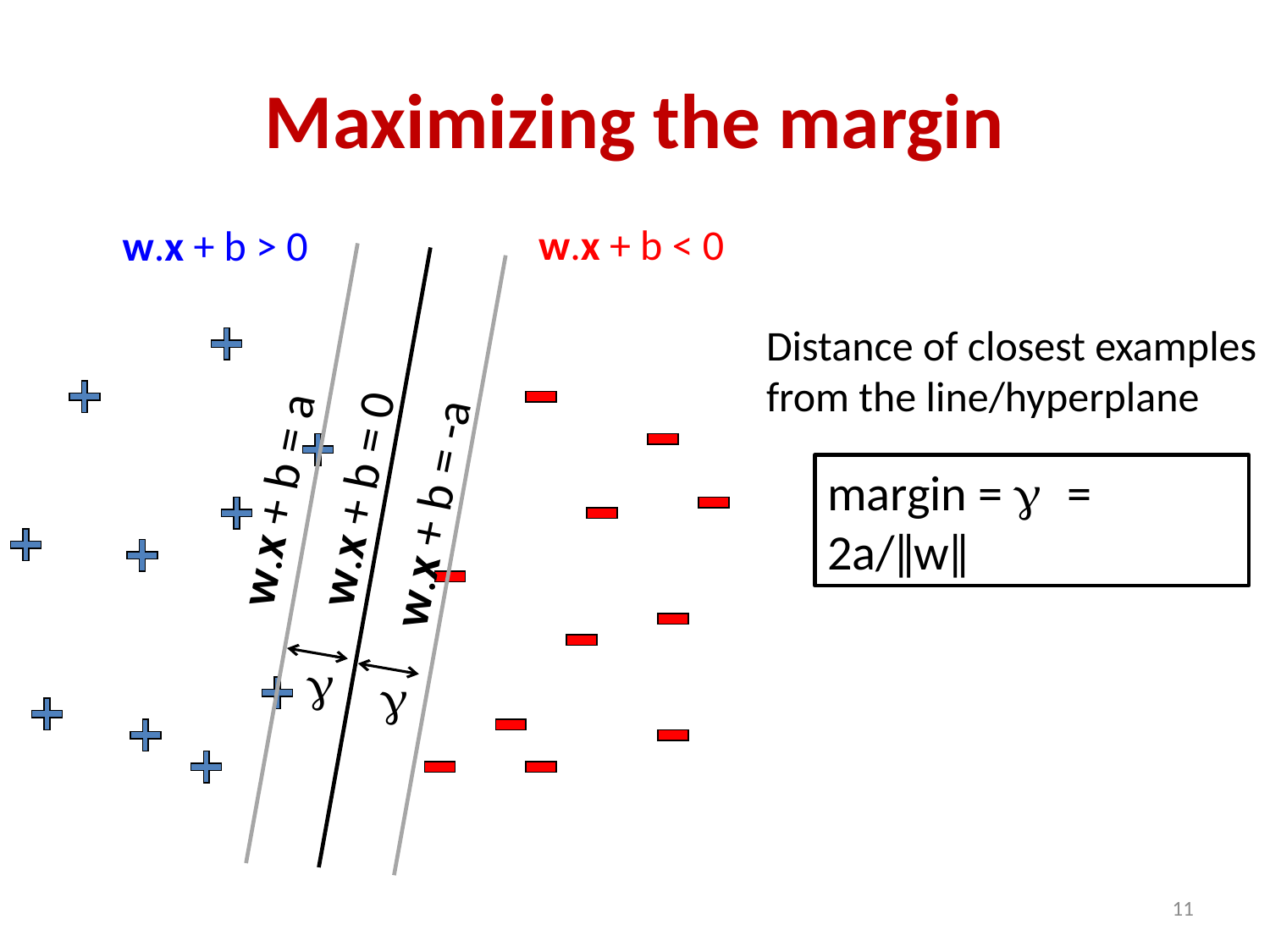

# Maximizing the margin
w.x + b < 0
w.x + b > 0

w.x + b = a
w.x + b = 0
w.x + b = -a
γ
γ
Distance of closest examples
from the line/hyperplane
margin = γ = 2a/ǁwǁ
11